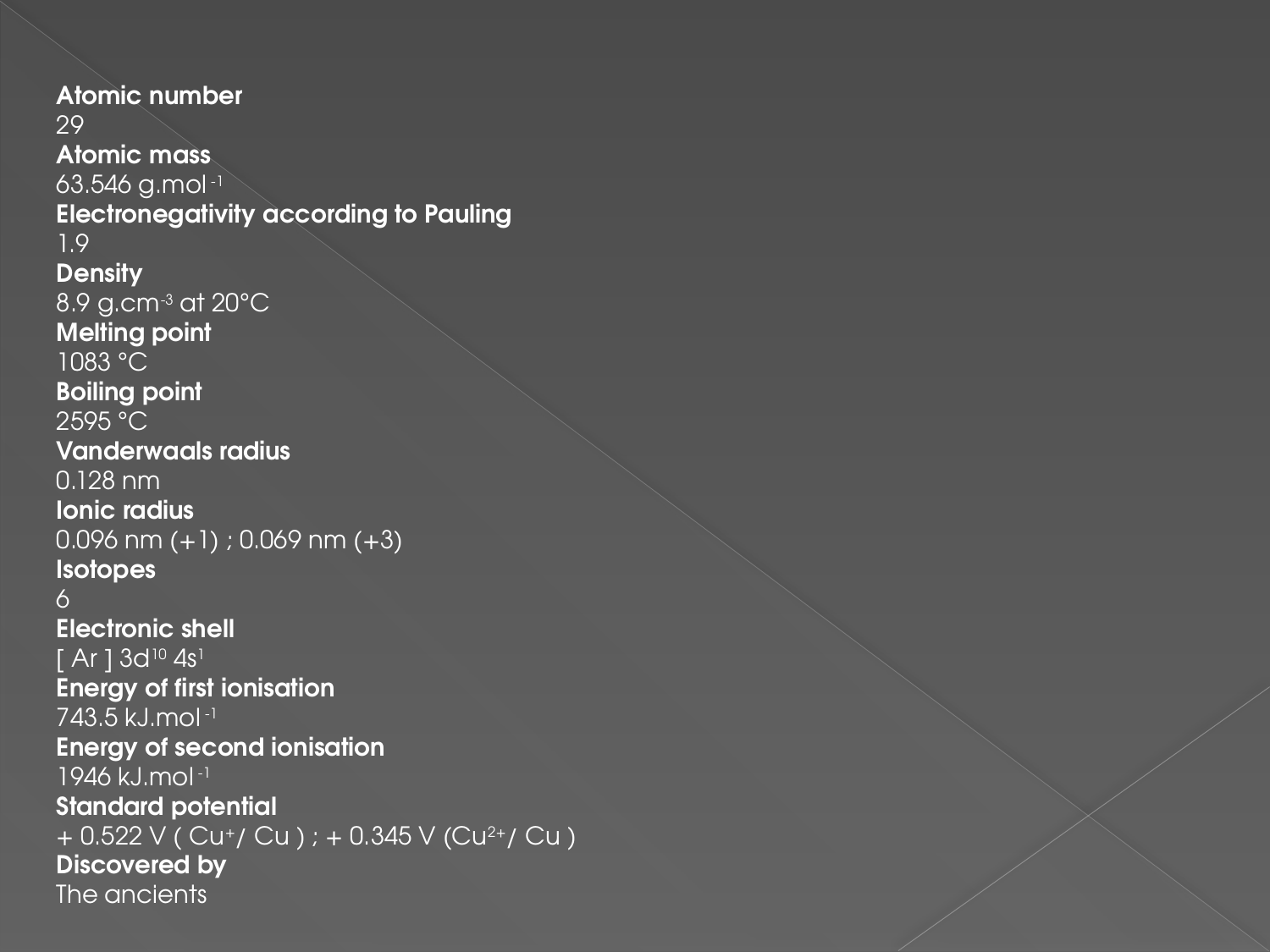

Atomic number
29
Atomic mass
63.546 g.mol -1
Electronegativity according to Pauling
1.9
Density
8.9 g.cm-3 at 20°C
Melting point
1083 °C
Boiling point
2595 °C
Vanderwaals radius
0.128 nm
Ionic radius
0.096 nm (+1) ; 0.069 nm (+3)
Isotopes
6
Electronic shell
[ Ar ] 3d10 4s1
Energy of first ionisation
743.5 kJ.mol -1
Energy of second ionisation
1946 kJ.mol -1
Standard potential
+ 0.522 V ( Cu+/ Cu ) ; + 0.345 V (Cu2+/ Cu )
Discovered by
The ancients